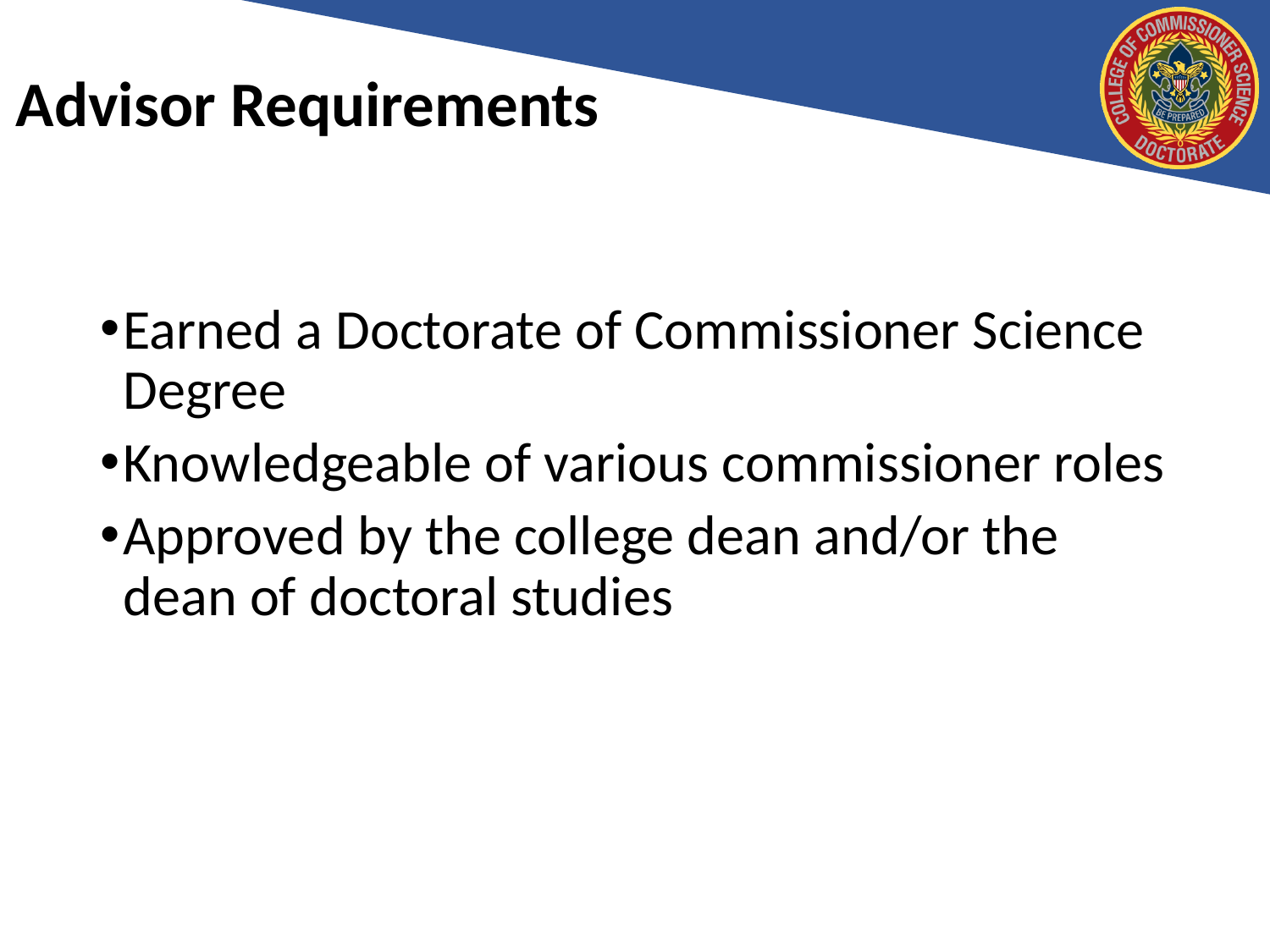

# Advisor Requirements
Earned a Doctorate of Commissioner Science Degree
Knowledgeable of various commissioner roles
Approved by the college dean and/or the dean of doctoral studies